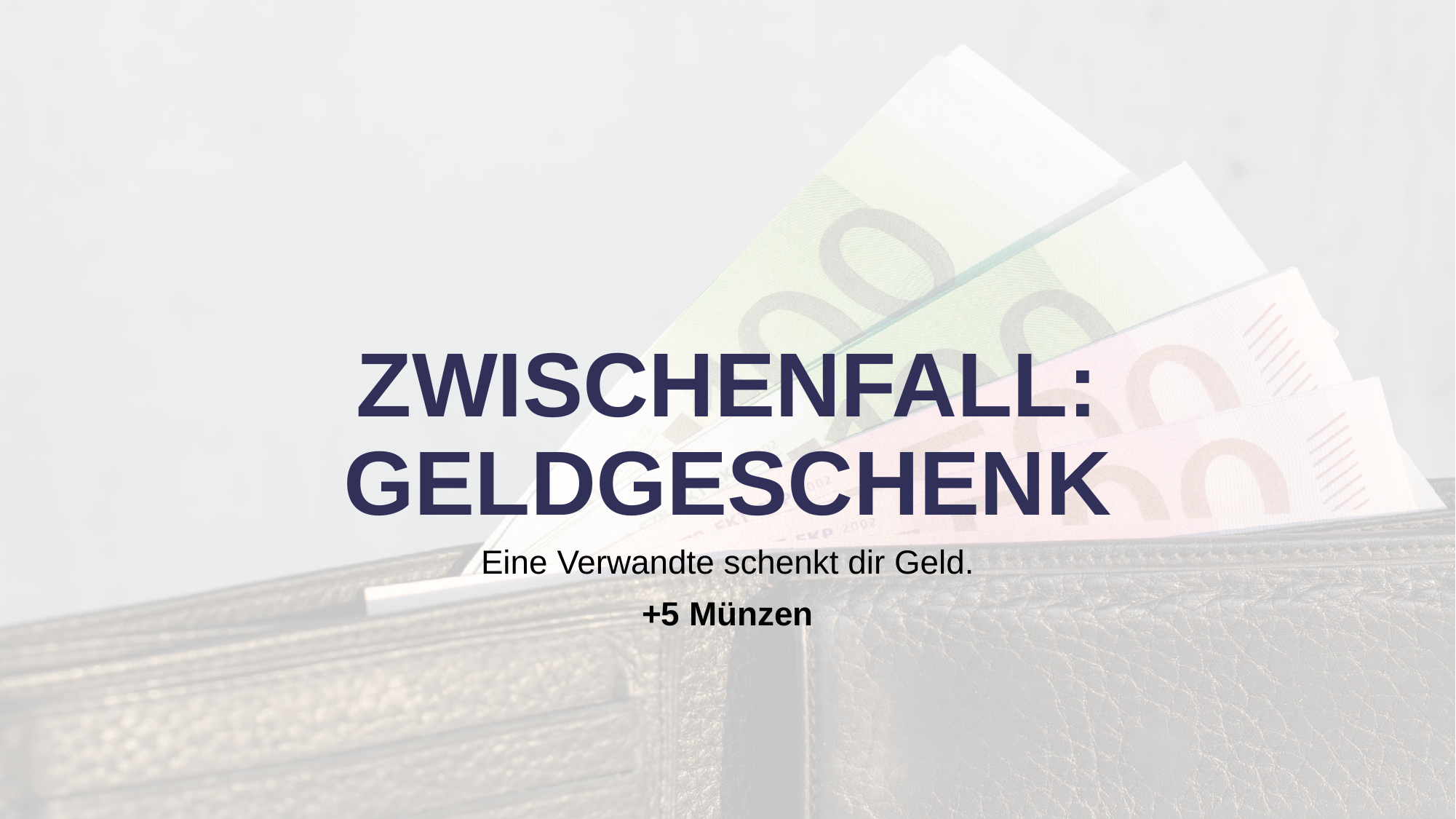

# Zwischenfall: Geldgeschenk
Eine Verwandte schenkt dir Geld.
+5 Münzen